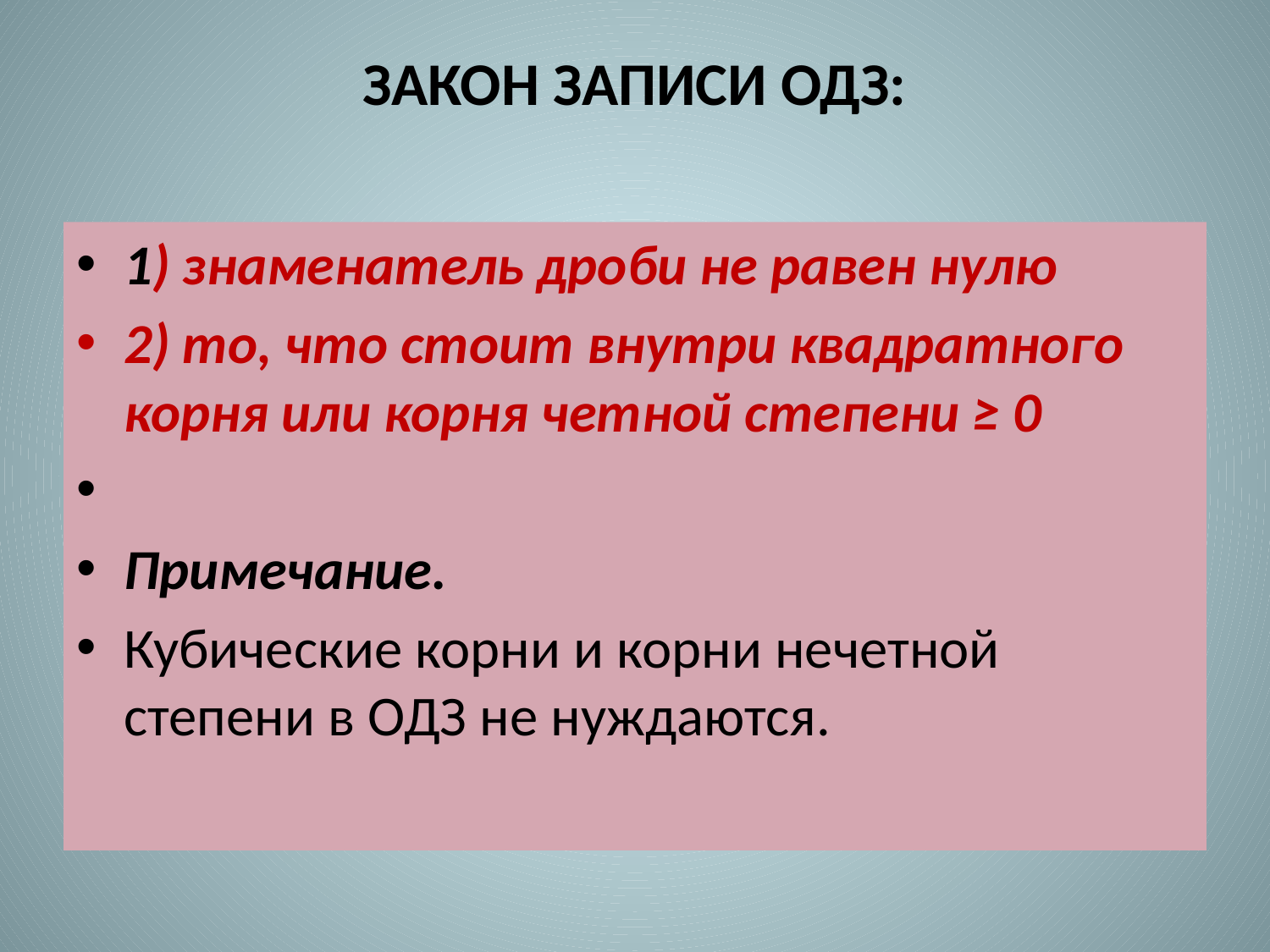

# ЗАКОН ЗАПИСИ ОДЗ:
1) знаменатель дроби не равен нулю
2) то, что стоит внутри квадратного корня или корня четной степени ≥ 0

Примечание.
Кубические корни и корни нечетной степени в ОДЗ не нуждаются.